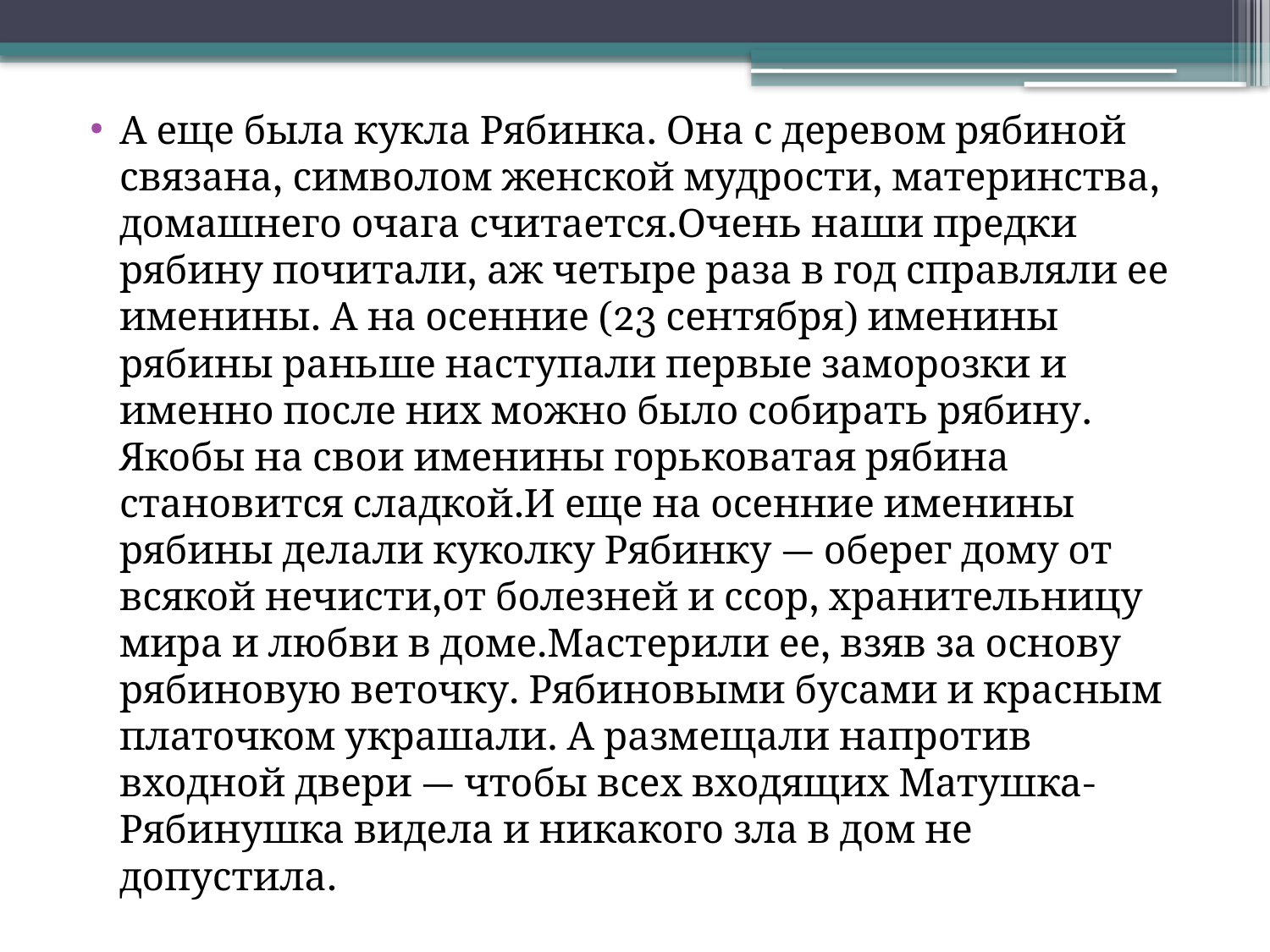

А еще была кукла Рябинка. Она с деревом рябиной связана, символом женской мудрости, материнства, домашнего очага считается.Очень наши предки рябину почитали, аж четыре раза в год справляли ее именины. А на осенние (23 сентября) именины рябины раньше наступали первые заморозки и именно после них можно было собирать рябину. Якобы на свои именины горьковатая рябина становится сладкой.И еще на осенние именины рябины делали куколку Рябинку — оберег дому от всякой нечисти,от болезней и ссор, хранительницу мира и любви в доме.Мастерили ее, взяв за основу рябиновую веточку. Рябиновыми бусами и красным платочком украшали. А размещали напротив входной двери — чтобы всех входящих Матушка-Рябинушка видела и никакого зла в дом не допустила.